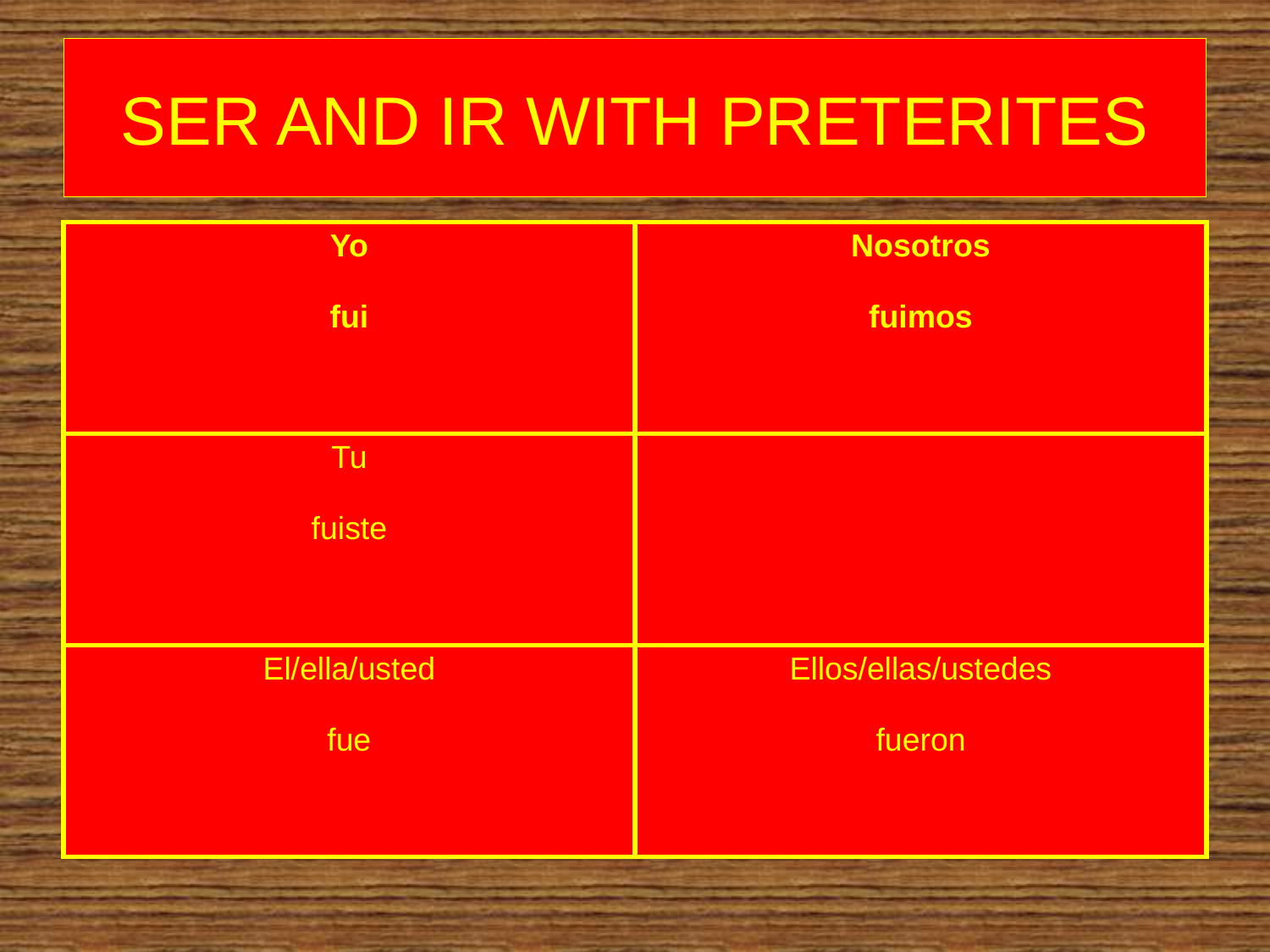

# SER AND IR WITH PRETERITES
| Yo fui | Nosotros fuimos |
| --- | --- |
| Tu fuiste |  |
| El/ella/usted fue | Ellos/ellas/ustedes fueron |